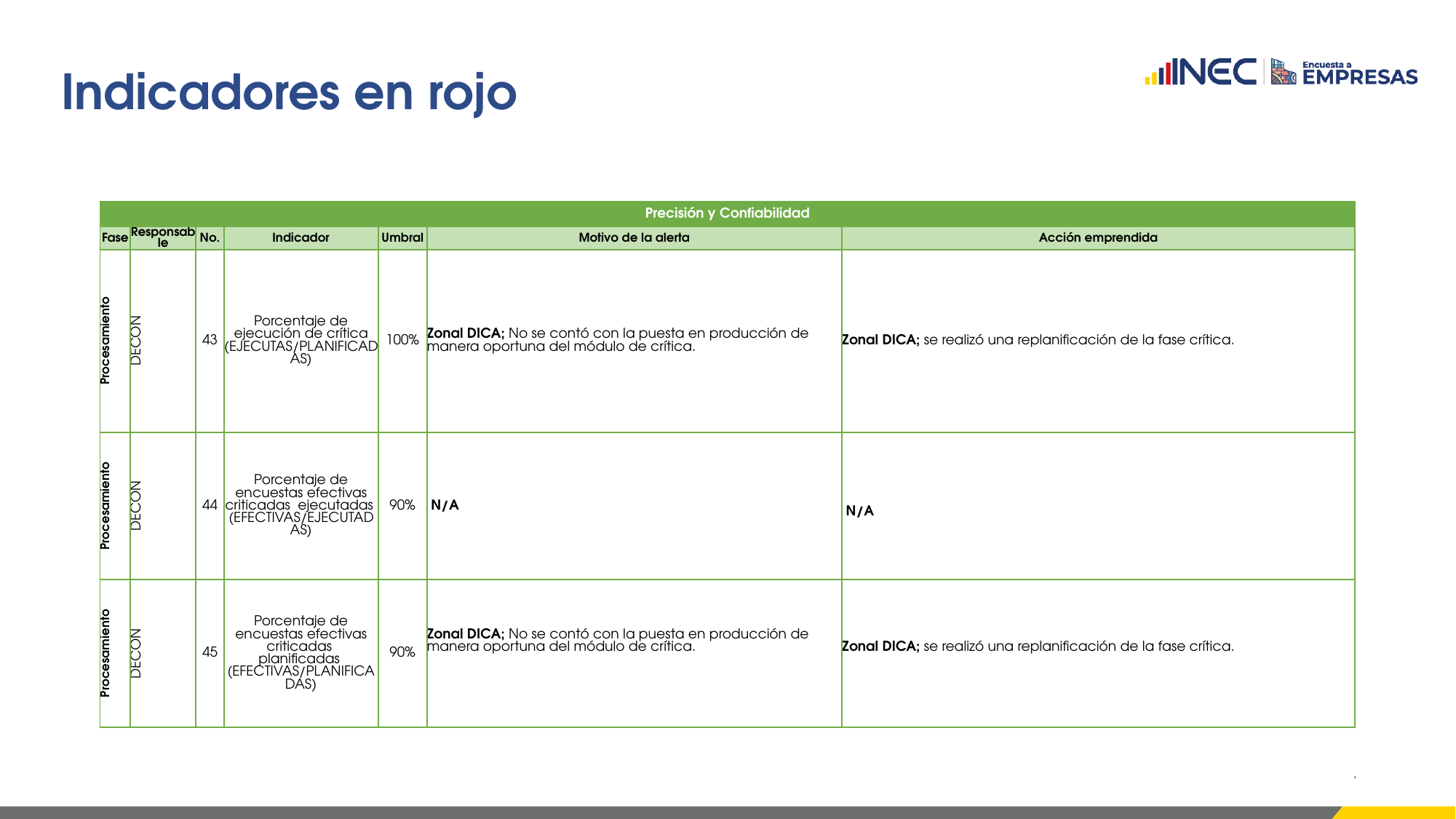

Indicadores en rojo
| Precisión y Confiabilidad |  |  |  |  |  |  |
| --- | --- | --- | --- | --- | --- | --- |
| Fase | Responsable | No. | Indicador | Umbral | Motivo de la alerta | Acción emprendida |
| Procesamiento | DECON | 43 | Porcentaje de ejecución de crítica (EJECUTAS/PLANIFICADAS) | 100% | Zonal DICA; No se contó con la puesta en producción de manera oportuna del módulo de crítica. | Zonal DICA; se realizó una replanificación de la fase crítica. |
| Procesamiento | DECON | 44 | Porcentaje de encuestas efectivas criticadas ejecutadas (EFECTIVAS/EJECUTADAS) | 90% | N/A | N/A |
| Procesamiento | DECON | 45 | Porcentaje de encuestas efectivas criticadas planificadas (EFECTIVAS/PLANIFICADAS) | 90% | Zonal DICA; No se contó con la puesta en producción de manera oportuna del módulo de crítica. | Zonal DICA; se realizó una replanificación de la fase crítica. |